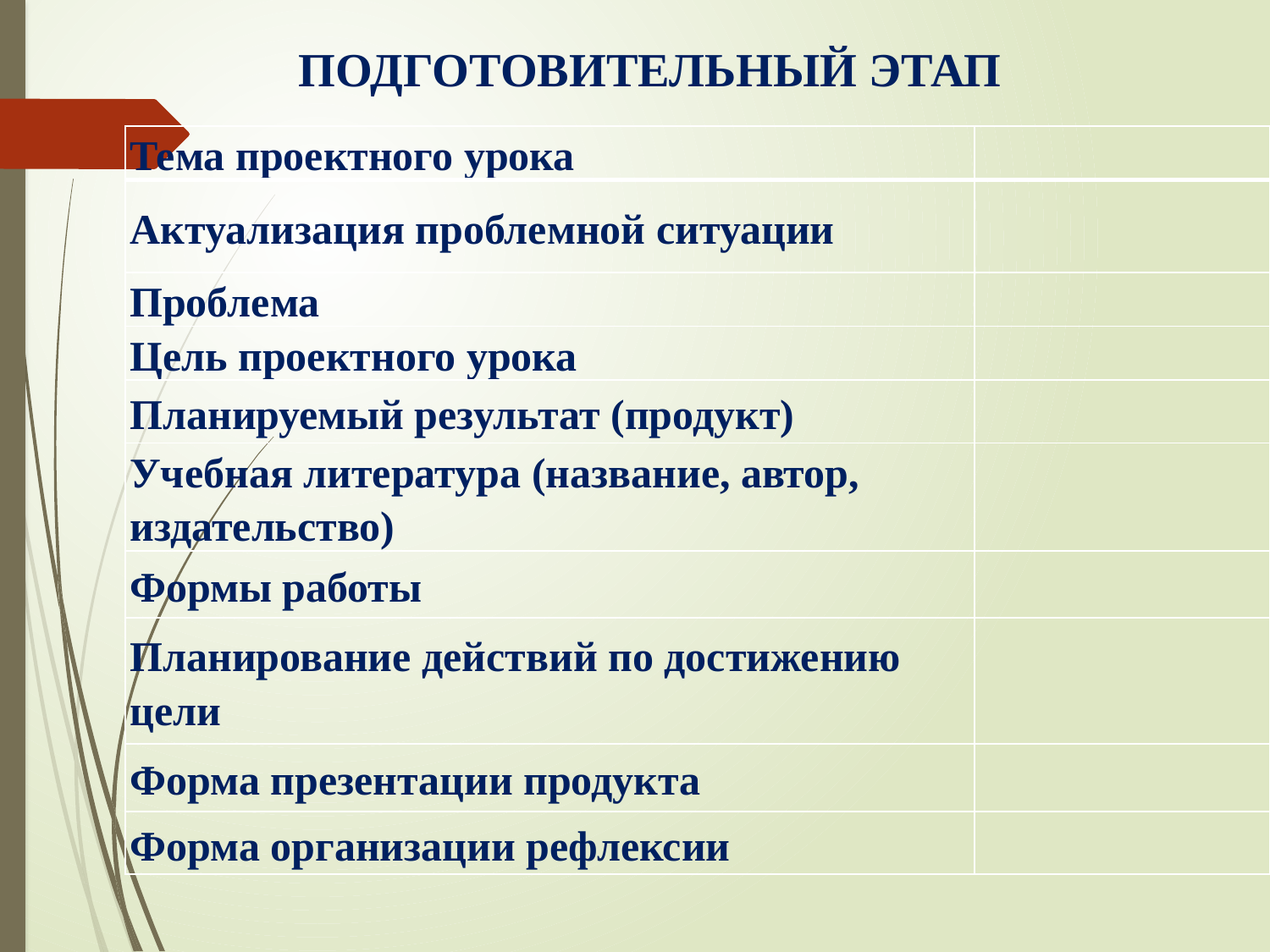

Подготовительный этап
| Тема проектного урока |  |
| --- | --- |
| Актуализация проблемной ситуации |  |
| Проблема |  |
| Цель проектного урока |  |
| Планируемый результат (продукт) |  |
| Учебная литература (название, автор, издательство) |  |
| Формы работы |  |
| Планирование действий по достижению цели |  |
| Форма презентации продукта |  |
| Форма организации рефлексии |  |